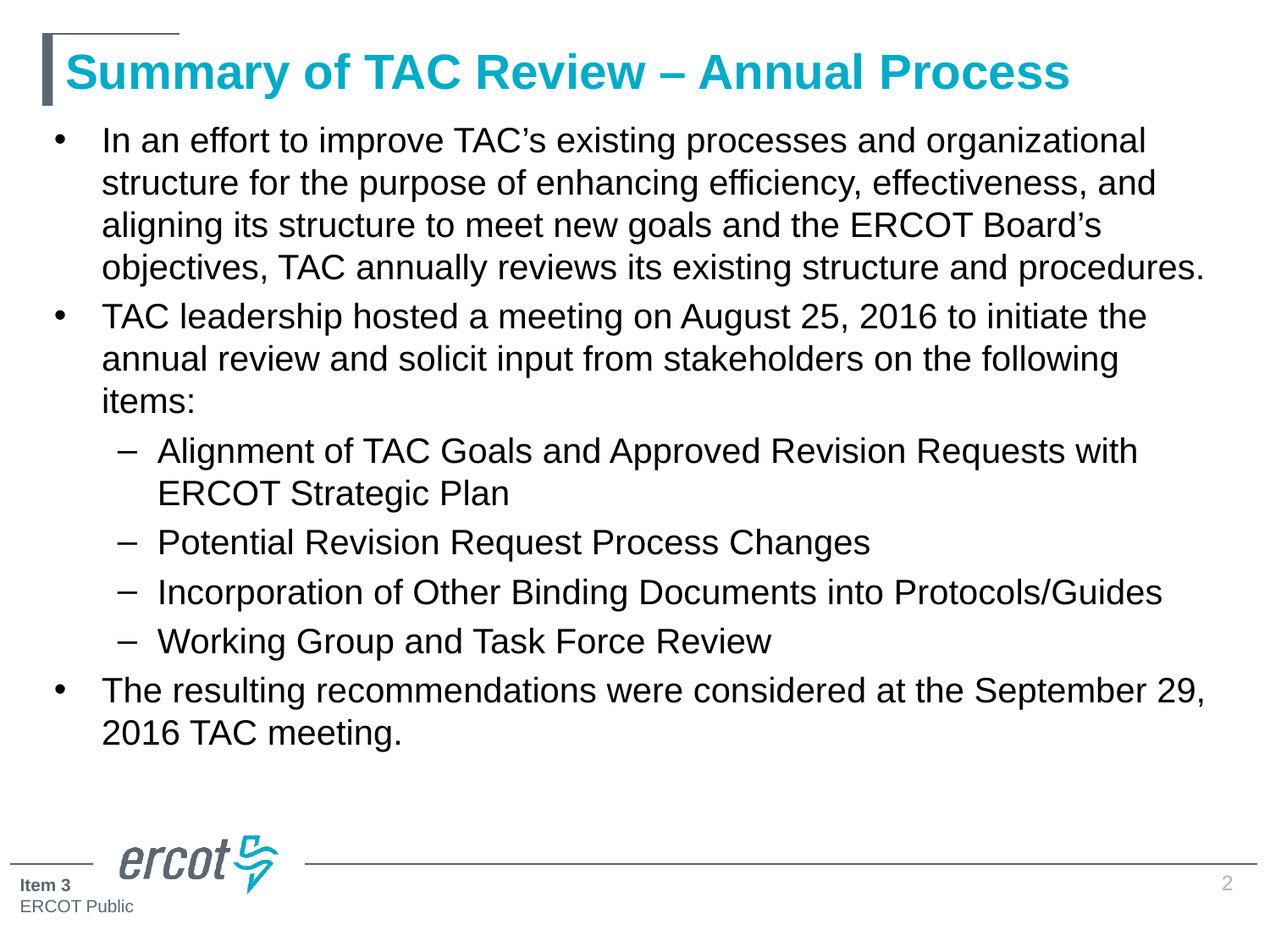

# Summary of TAC Review – Annual Process
In an effort to improve TAC’s existing processes and organizational structure for the purpose of enhancing efficiency, effectiveness, and aligning its structure to meet new goals and the ERCOT Board’s objectives, TAC annually reviews its existing structure and procedures.
TAC leadership hosted a meeting on August 25, 2016 to initiate the annual review and solicit input from stakeholders on the following items:
Alignment of TAC Goals and Approved Revision Requests with ERCOT Strategic Plan
Potential Revision Request Process Changes
Incorporation of Other Binding Documents into Protocols/Guides
Working Group and Task Force Review
The resulting recommendations were considered at the September 29, 2016 TAC meeting.

2